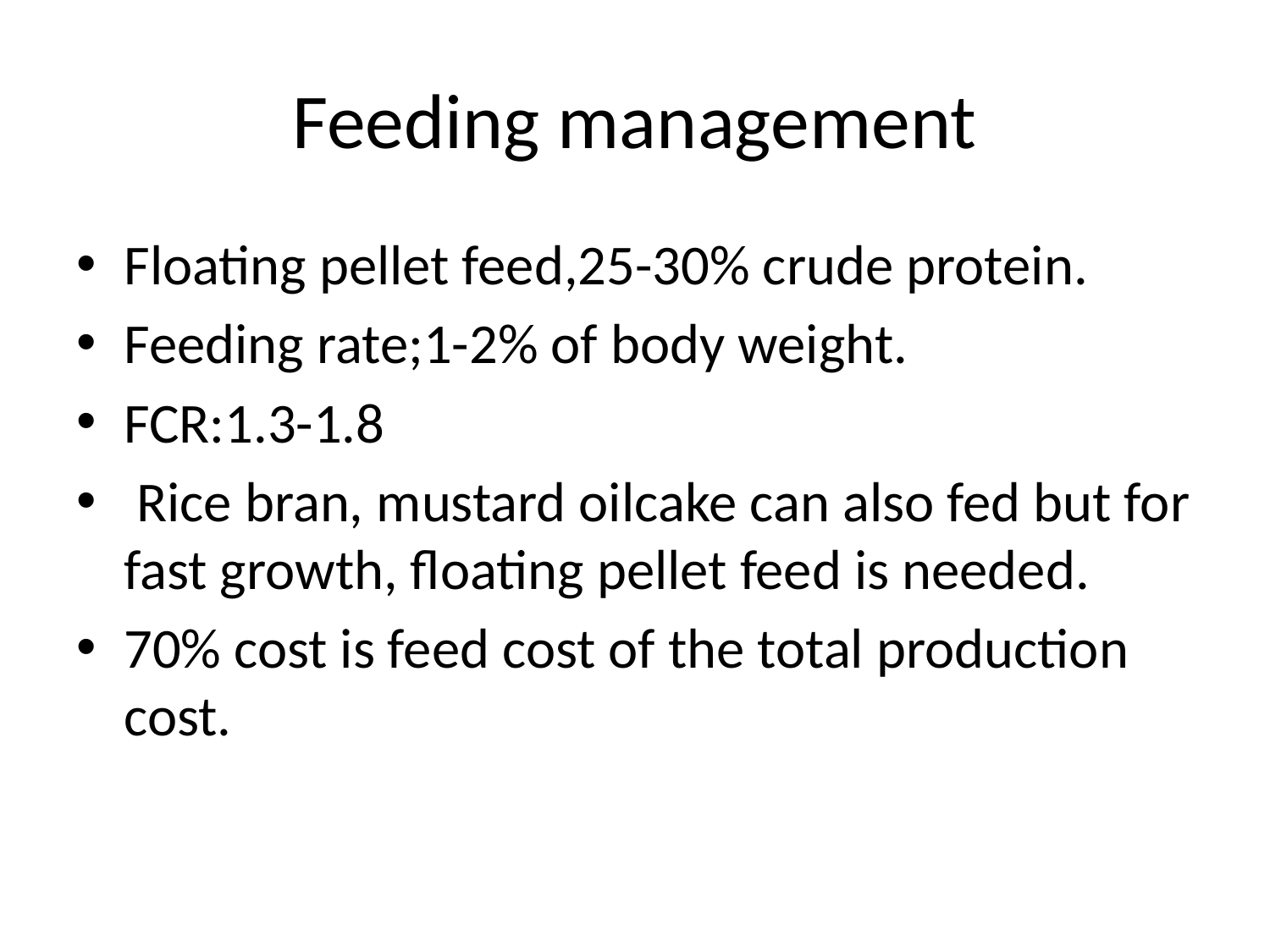

# Feeding management
Floating pellet feed,25-30% crude protein.
Feeding rate;1-2% of body weight.
FCR:1.3-1.8
 Rice bran, mustard oilcake can also fed but for fast growth, floating pellet feed is needed.
70% cost is feed cost of the total production cost.